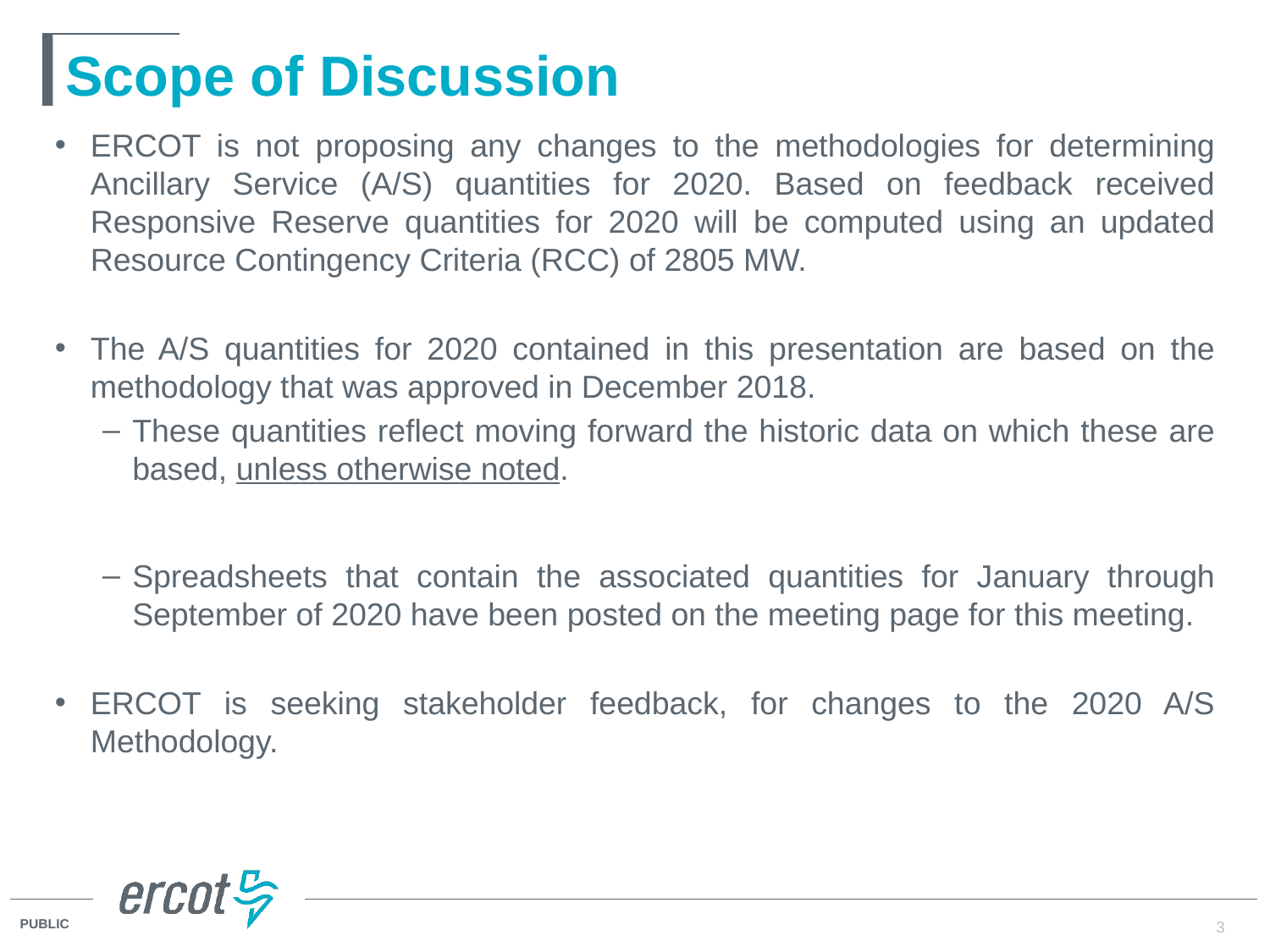

# Scope of Discussion
ERCOT is not proposing any changes to the methodologies for determining Ancillary Service (A/S) quantities for 2020. Based on feedback received Responsive Reserve quantities for 2020 will be computed using an updated Resource Contingency Criteria (RCC) of 2805 MW.

The A/S quantities for 2020 contained in this presentation are based on the methodology that was approved in December 2018.
These quantities reflect moving forward the historic data on which these are based, unless otherwise noted.

Spreadsheets that contain the associated quantities for January through September of 2020 have been posted on the meeting page for this meeting.

ERCOT is seeking stakeholder feedback, for changes to the 2020 A/S Methodology.
3